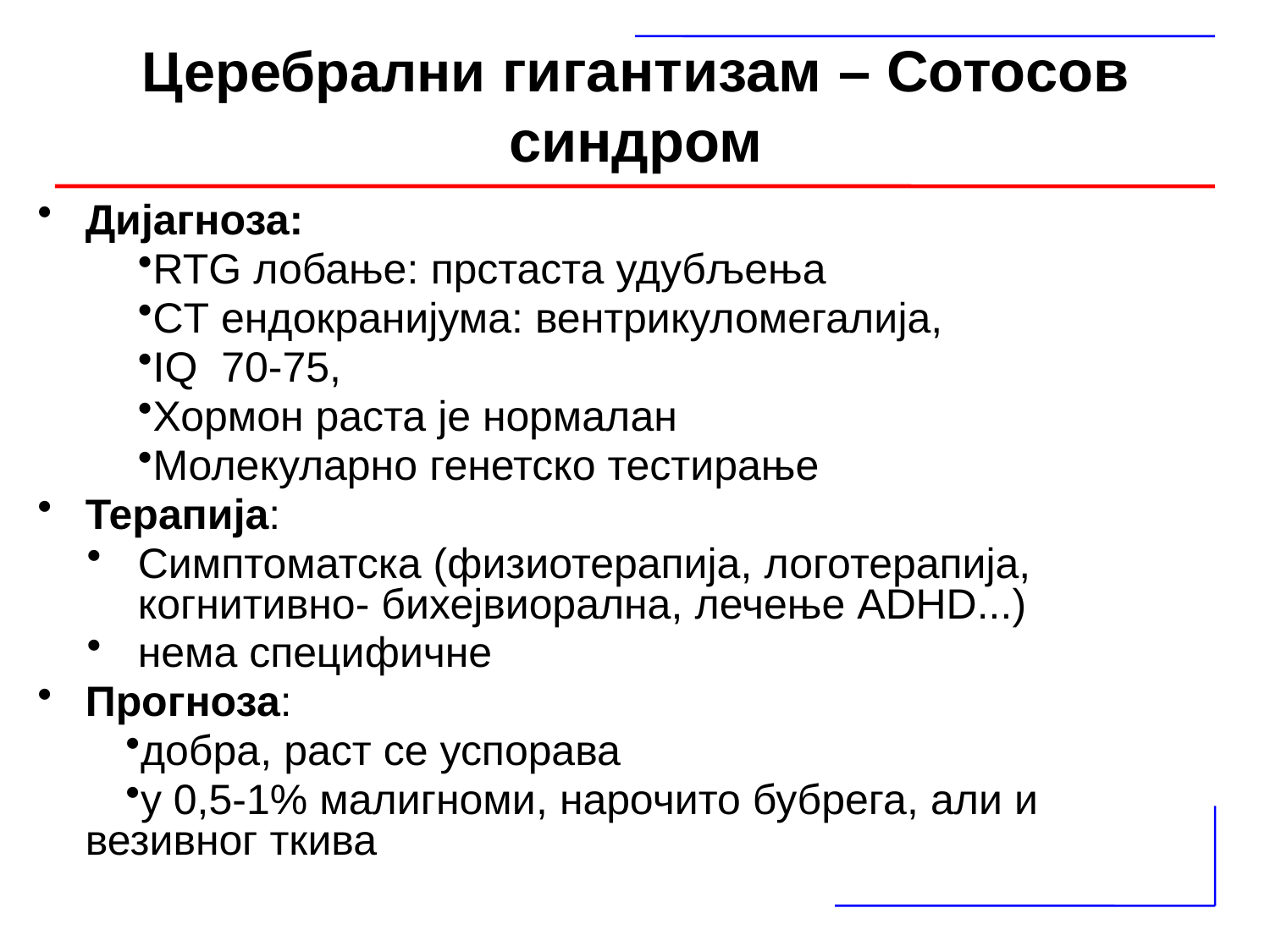

# Церебрални гигантизам – Сотосов синдром
Дијагноза:
RTG лобање: прстаста удубљења
CT ендокранијума: вентрикуломегалиjа,
IQ  70-75,
Хормон раста је нормалан
Молекуларно генетско тестирање
Терапија:
Симптоматска (физиотерапија, логотерапија, когнитивно- бихејвиорална, лечење ADHD...)
нема специфичне
Прогноза:
добра, раст се успорава
у 0,5-1% малигноми, нарочито бубрега, али и везивног ткива